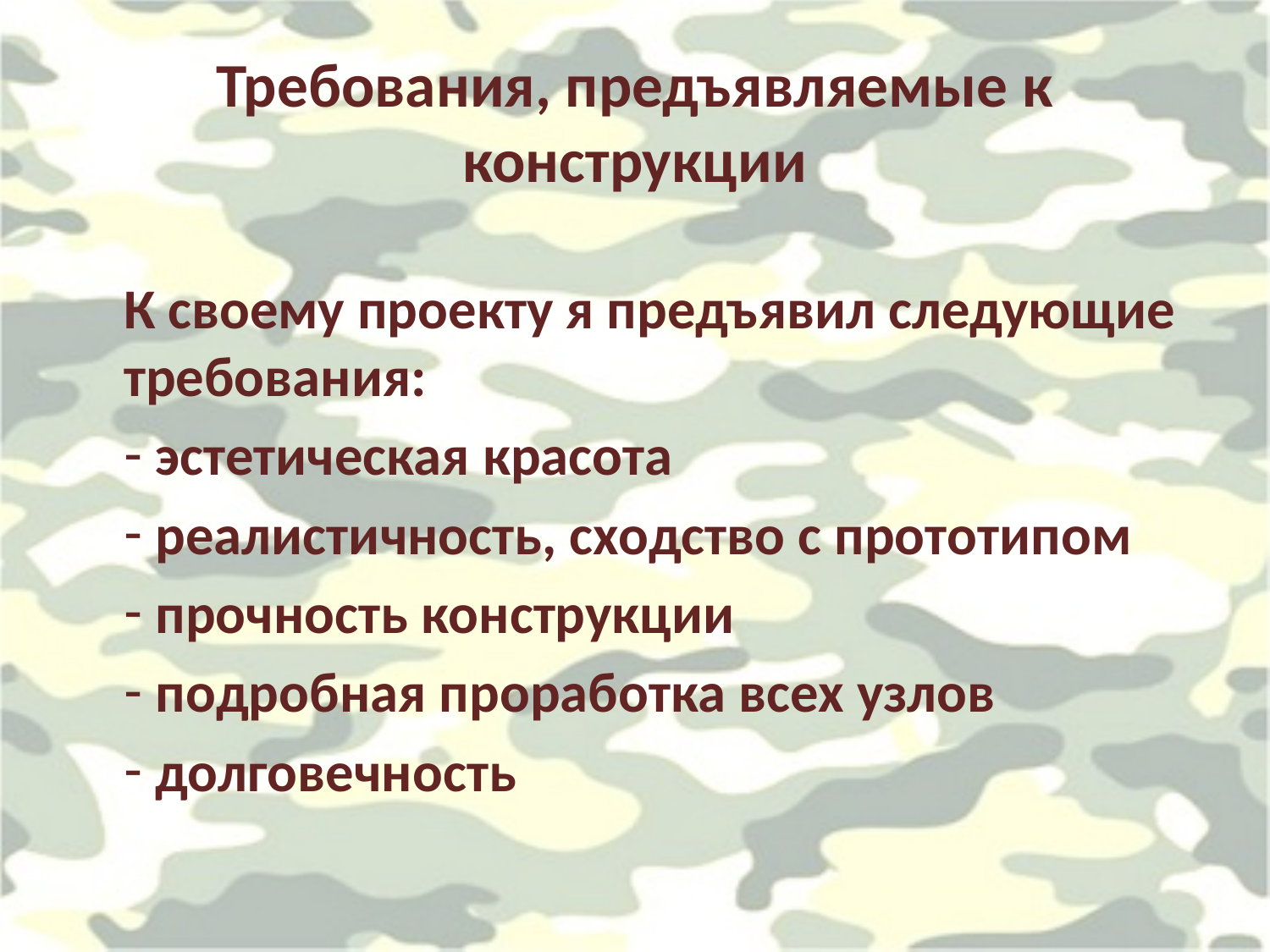

# Требования, предъявляемые к конструкции
К своему проекту я предъявил следующие требования:
 эстетическая красота
 реалистичность, сходство с прототипом
 прочность конструкции
 подробная проработка всех узлов
 долговечность